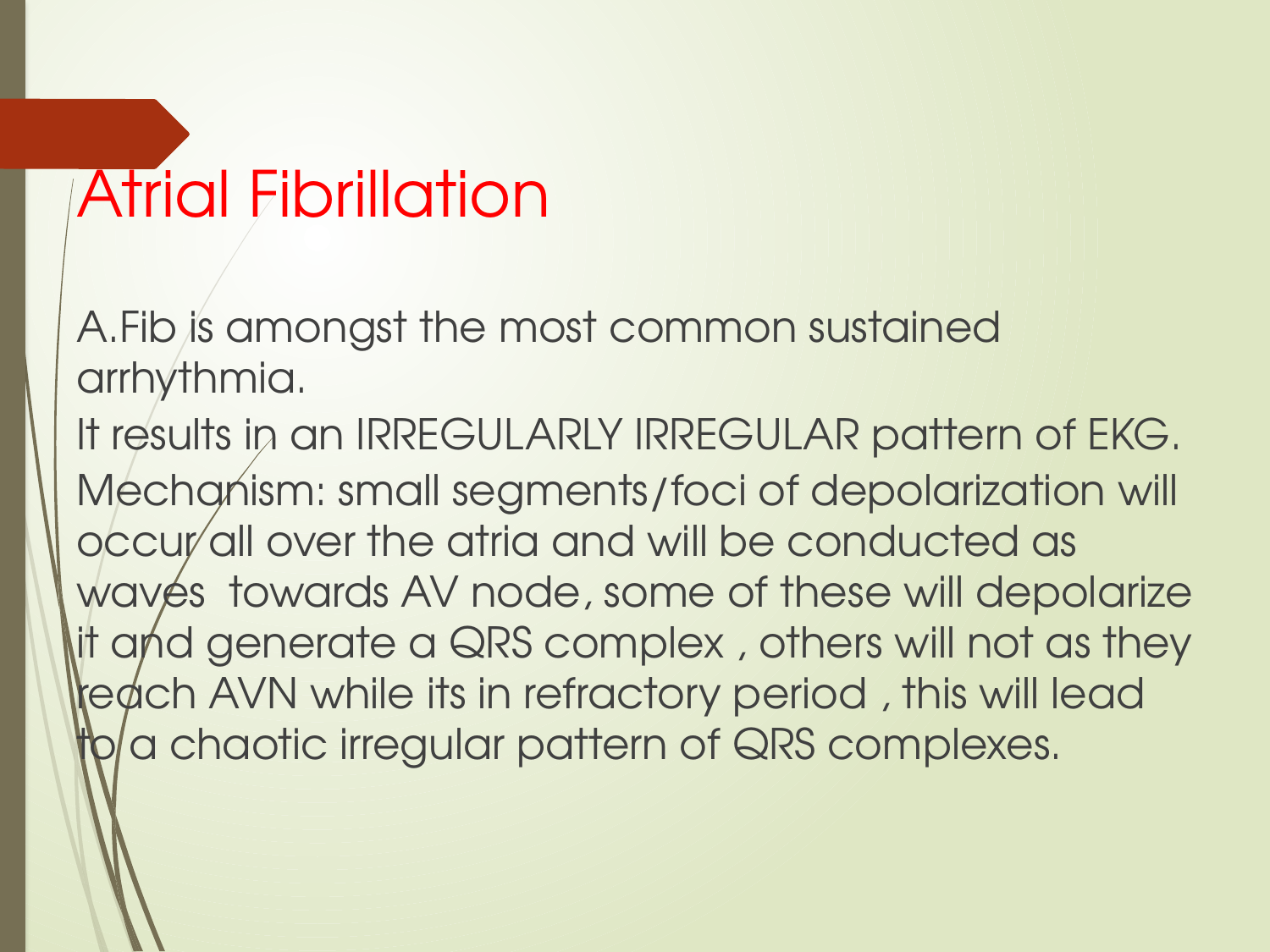

# Atrial Fibrillation
A.Fib is amongst the most common sustained arrhythmia.
It results in an IRREGULARLY IRREGULAR pattern of EKG.
Mechanism: small segments/foci of depolarization will occur all over the atria and will be conducted as waves  towards AV node, some of these will depolarize it and generate a QRS complex , others will not as they reach AVN while its in refractory period , this will lead to a chaotic irregular pattern of QRS complexes.